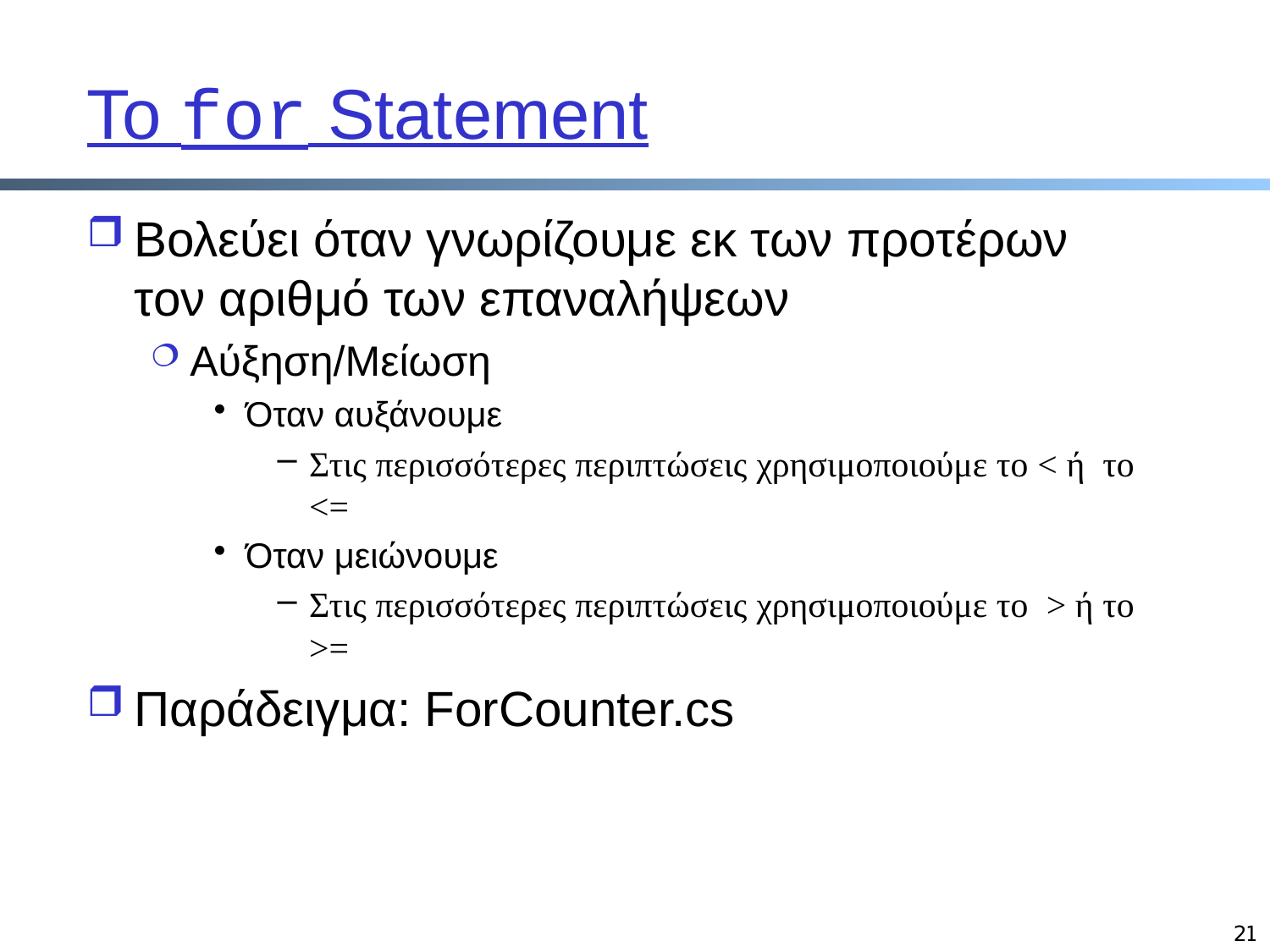

# Το for Statement
Βολεύει όταν γνωρίζουμε εκ των προτέρων τον αριθμό των επαναλήψεων
Αύξηση/Μείωση
Όταν αυξάνουμε
Στις περισσότερες περιπτώσεις χρησιμοποιούμε το < ή  το <=
Όταν μειώνουμε
Στις περισσότερες περιπτώσεις χρησιμοποιούμε το  > ή το >=
Παράδειγμα: ForCounter.cs
21